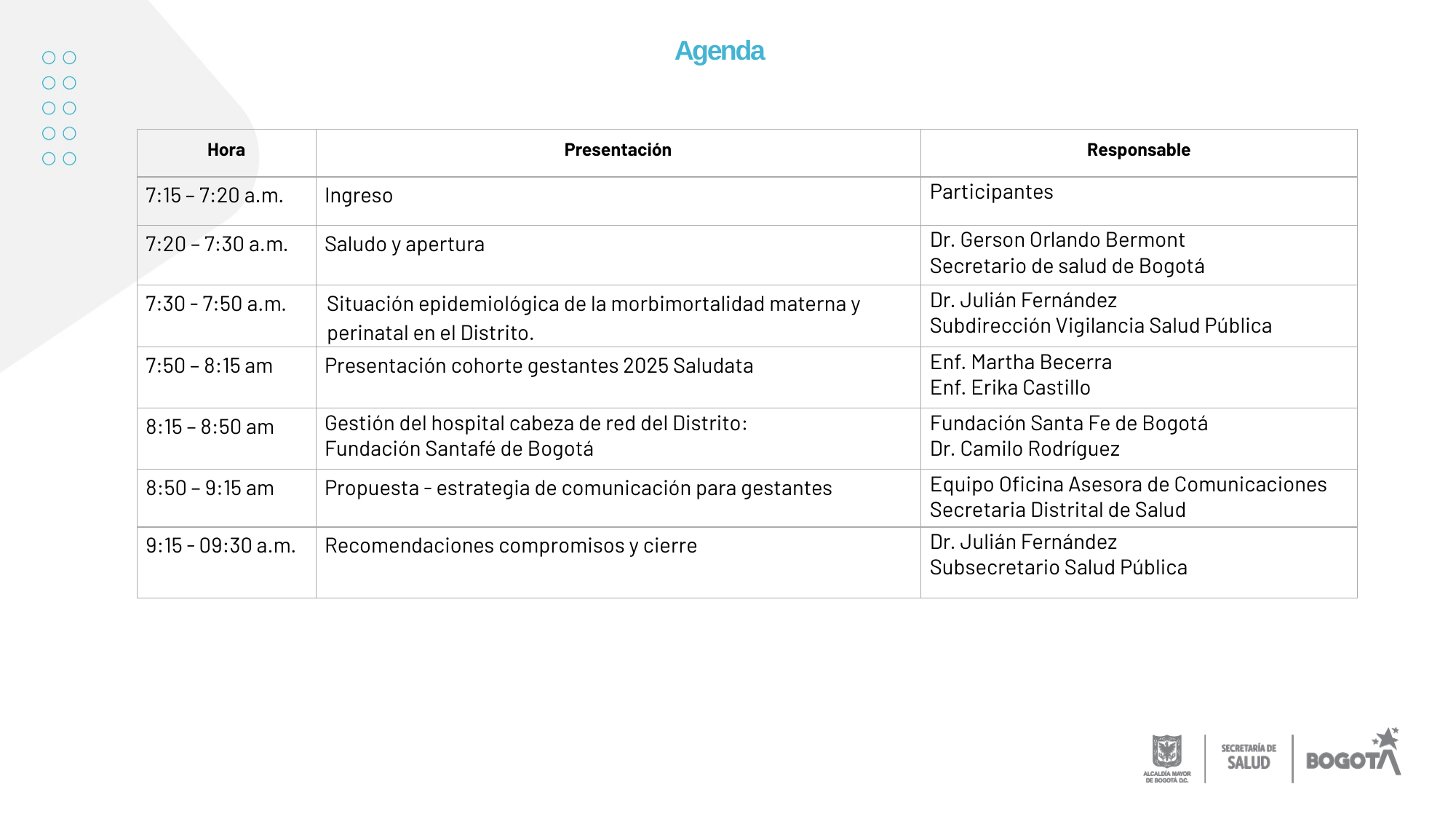

Agenda

| Hora | Presentación | Responsable |
| --- | --- | --- |
| 7:15 – 7:20 a.m. | Ingreso | Participantes |
| 7:20 – 7:30 a.m. | Saludo y apertura | Dr. Gerson Orlando Bermont Secretario de salud de Bogotá |
| 7:30 - 7:50 a.m. | Situación epidemiológica de la morbimortalidad materna y perinatal en el Distrito. | Dr. Julián Fernández Subdirección Vigilancia Salud Pública |
| 7:50 – 8:15 am | Presentación cohorte gestantes 2025 Saludata | Enf. Martha Becerra  Enf. Erika Castillo |
| 8:15 – 8:50 am | Gestión del hospital cabeza de red del Distrito: Fundación Santafé de Bogotá | Fundación Santa Fe de Bogotá Dr. Camilo Rodríguez |
| 8:50 – 9:15 am | Propuesta - estrategia de comunicación para gestantes | Equipo Oficina Asesora de Comunicaciones Secretaria Distrital de Salud |
| 9:15 - 09:30 a.m. | Recomendaciones compromisos y cierre | Dr. Julián Fernández Subsecretario Salud Pública |